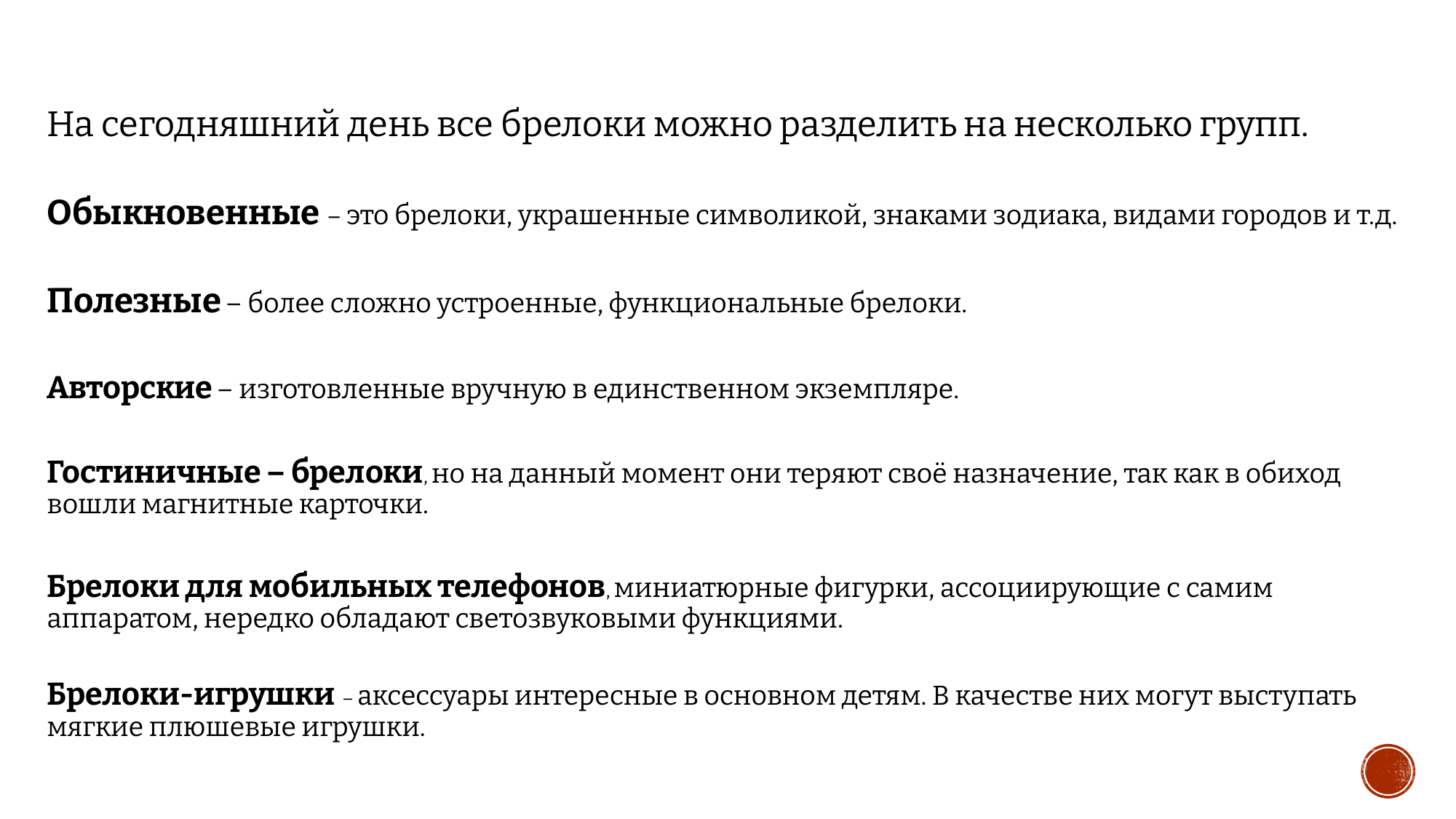

На сегодняшний день все брелоки можно разделить на несколько групп.

Обыкновенные – это брелоки, украшенные символикой, знаками зодиака, видами городов и т.д.

Полезные – более сложно устроенные, функциональные брелоки.

Авторские – изготовленные вручную в единственном экземпляре.

Гостиничные – брелоки, но на данный момент они теряют своё назначение, так как в обиход вошли магнитные карточки.

Брелоки для мобильных телефонов, миниатюрные фигурки, ассоциирующие с самим аппаратом, нередко обладают светозвуковыми функциями.
Брелоки-игрушки – аксессуары интересные в основном детям. В качестве них могут выступать мягкие плюшевые игрушки.